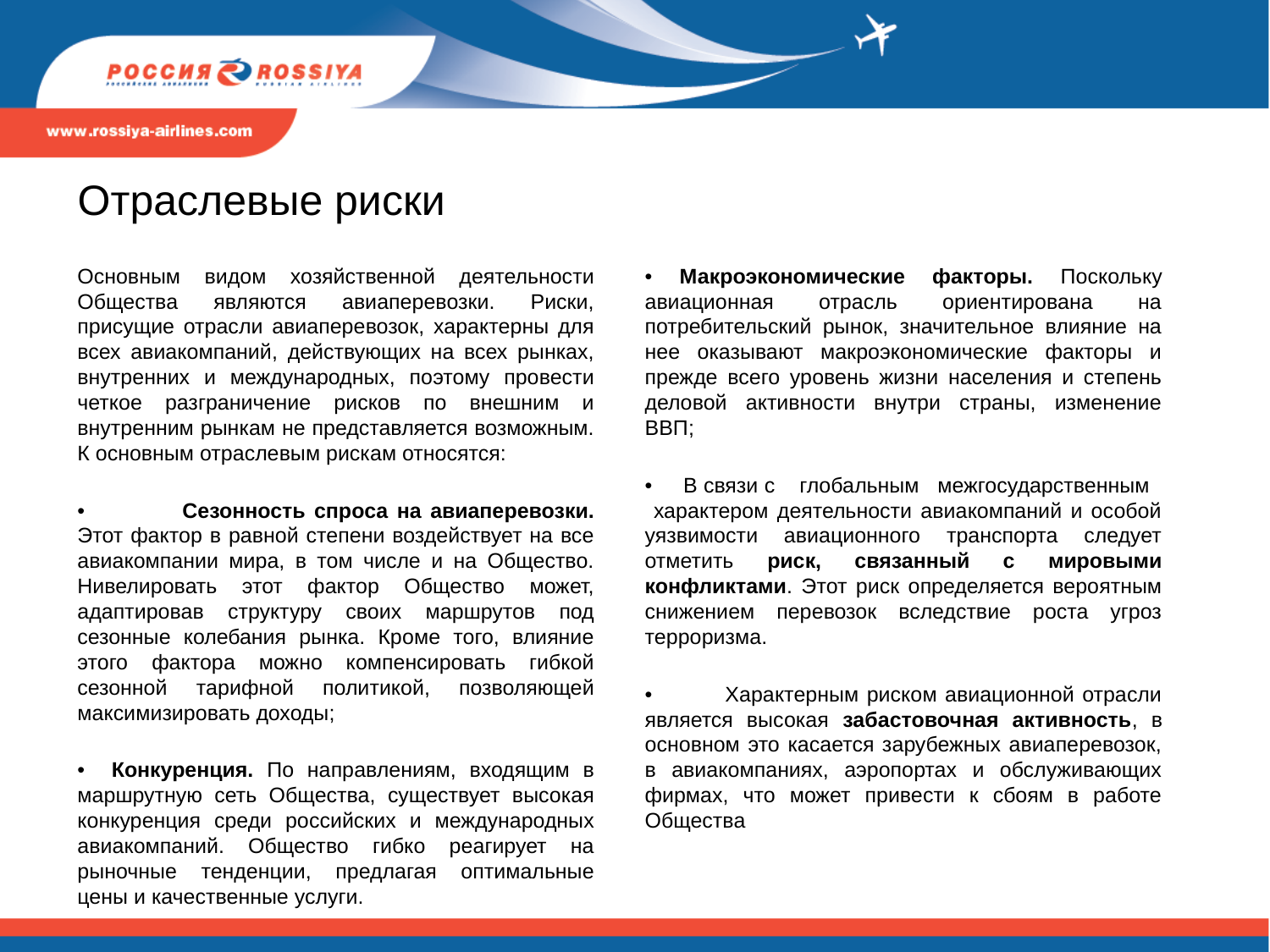

# Отраслевые риски
Основным видом хозяйственной деятельности Общества являются авиаперевозки. Риски, присущие отрасли авиаперевозок, характерны для всех авиакомпаний, действующих на всех рынках, внутренних и международных, поэтому провести четкое разграничение рисков по внешним и внутренним рынкам не представляется возможным. К основным отраслевым рискам относятся:
•           Сезонность спроса на авиаперевозки. Этот фактор в равной степени воздействует на все авиакомпании мира, в том числе и на Общество. Нивелировать этот фактор Общество может, адаптировав структуру своих маршрутов под сезонные колебания рынка. Кроме того, влияние этого фактора можно компенсировать гибкой сезонной тарифной политикой, позволяющей максимизировать доходы;
•  Конкуренция. По направлениям, входящим в маршрутную сеть Общества, существует высокая конкуренция среди российских и международных авиакомпаний. Общество гибко реагирует на рыночные тенденции, предлагая оптимальные цены и качественные услуги.
• Макроэкономические факторы. Поскольку авиационная отрасль ориентирована на потребительский рынок, значительное влияние на нее оказывают макроэкономические факторы и прежде всего уровень жизни населения и степень деловой активности внутри страны, изменение ВВП;
•     В связи с    глобальным   межгосударственным    характером деятельности авиакомпаний и особой уязвимости авиационного транспорта следует отметить риск, связанный с мировыми конфликтами. Этот риск определяется вероятным снижением перевозок вследствие роста угроз терроризма.
•         Характерным риском авиационной отрасли является высокая забастовочная активность, в основном это касается зарубежных авиаперевозок, в авиакомпаниях, аэропортах и обслуживающих фирмах, что может привести к сбоям в работе Общества